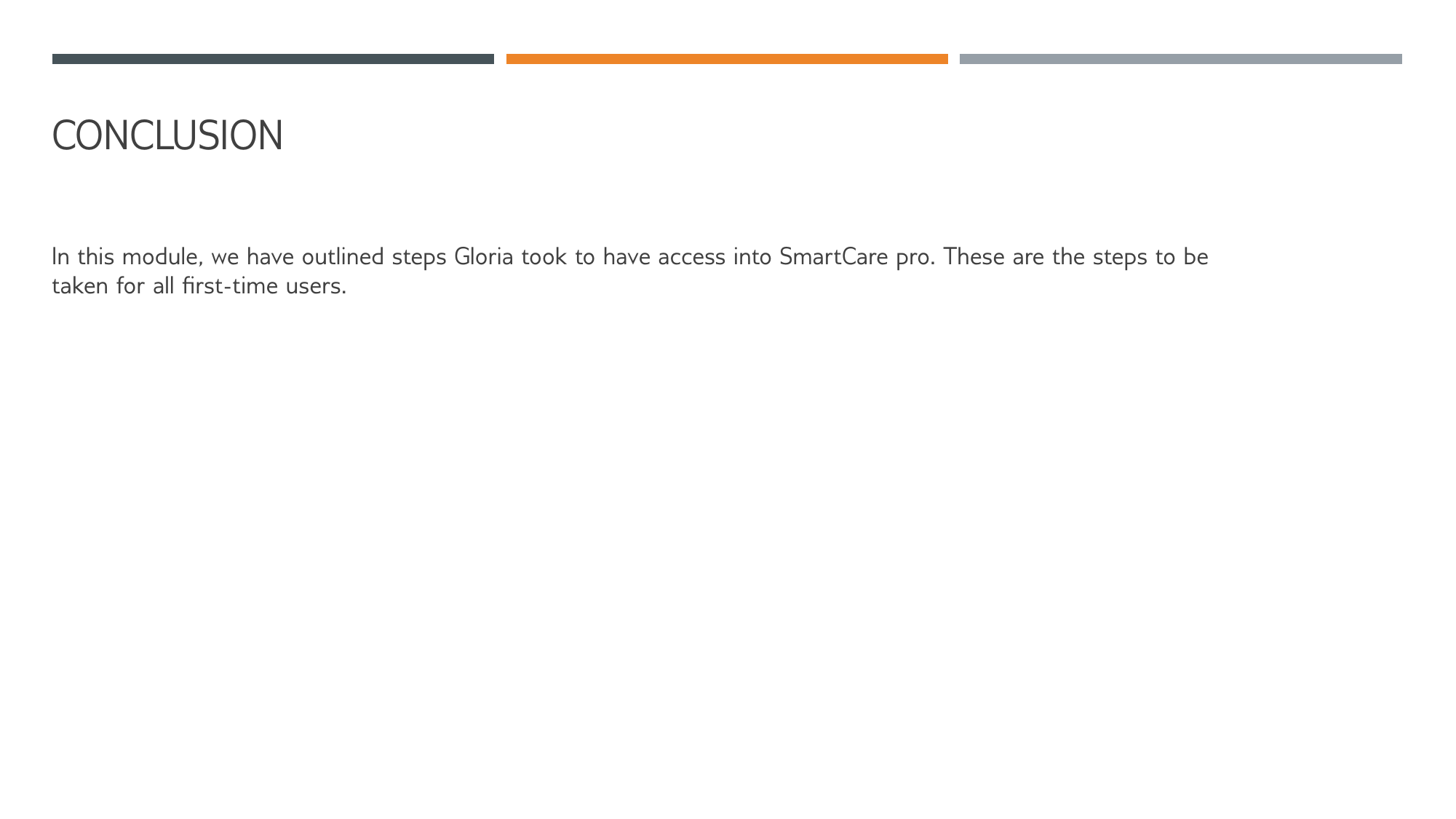

# conclusion
In this module, we have outlined steps Gloria took to have access into SmartCare pro. These are the steps to be taken for all first-time users.